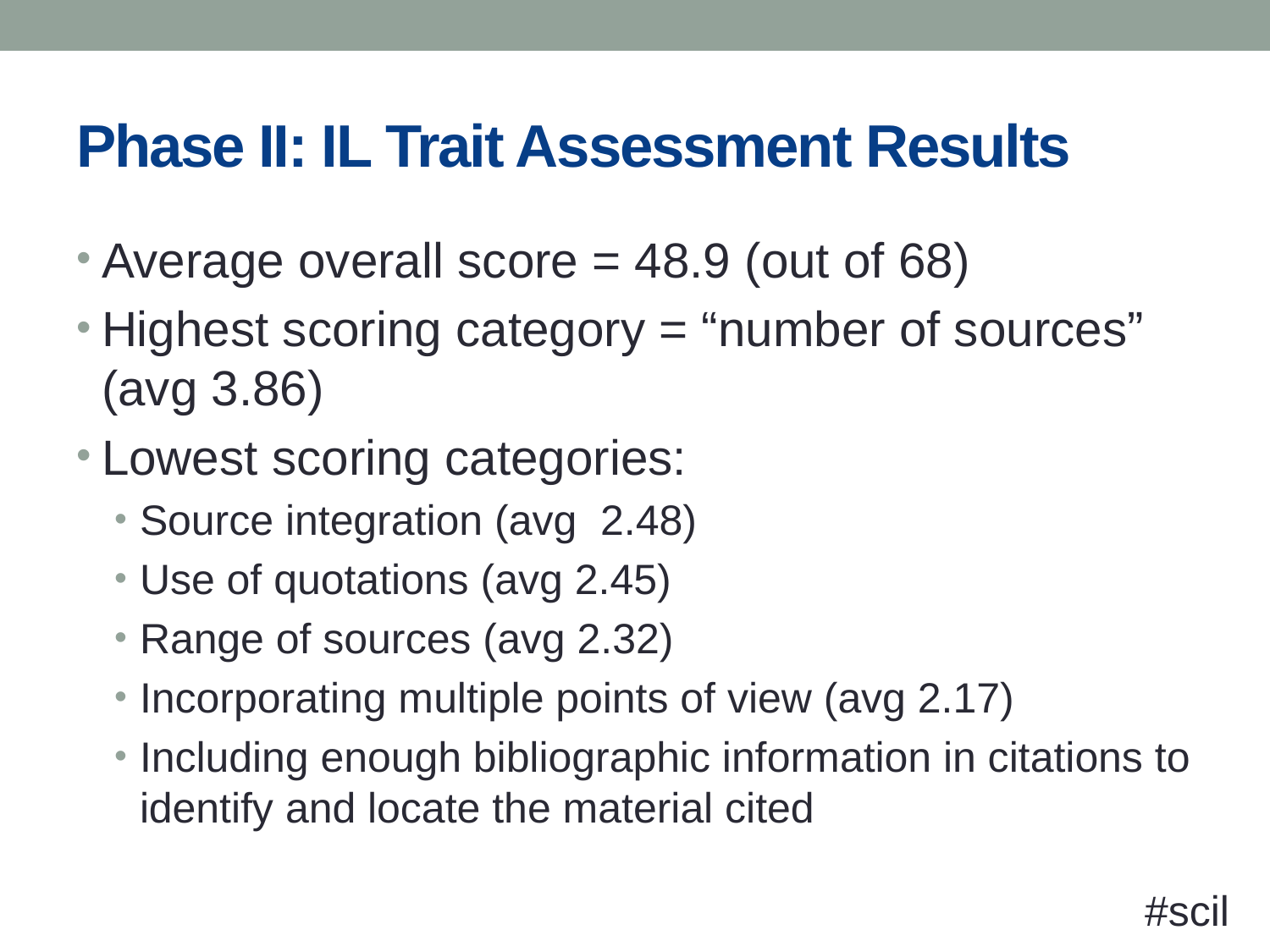

# Phase II: IL Trait Assessment Results
Average overall score = 48.9 (out of 68)
Highest scoring category = “number of sources” (avg 3.86)
Lowest scoring categories:
Source integration (avg  2.48)
Use of quotations (avg 2.45)
Range of sources (avg 2.32)
Incorporating multiple points of view (avg 2.17)
Including enough bibliographic information in citations to identify and locate the material cited

#scil